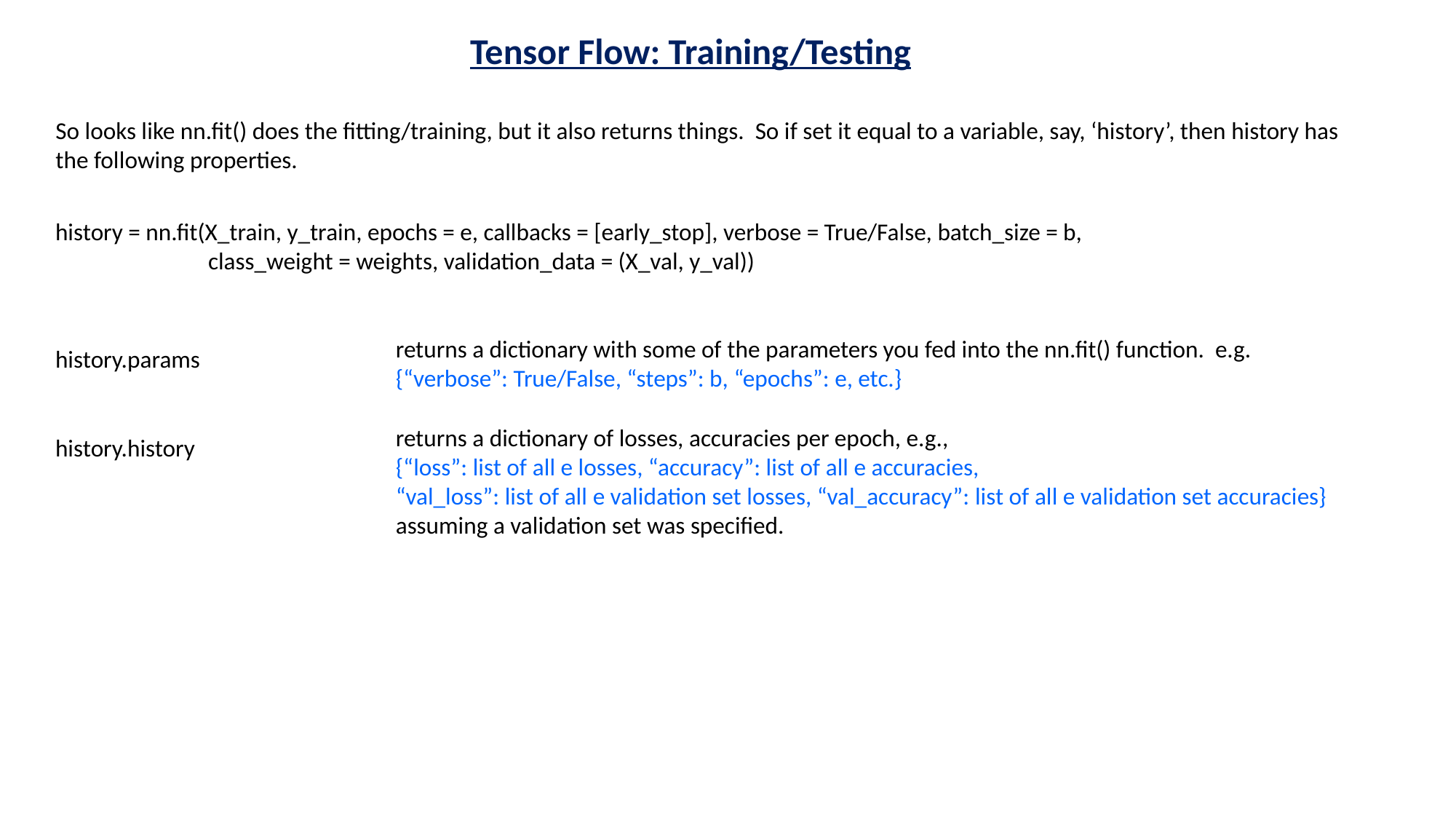

Tensor Flow: Training/Testing
So looks like nn.fit() does the fitting/training, but it also returns things.  So if set it equal to a variable, say, ‘history’, then history has the following properties.
history = nn.fit(X_train, y_train, epochs = e, callbacks = [early_stop], verbose = True/False, batch_size = b,
	        class_weight = weights, validation_data = (X_val, y_val))
returns a dictionary with some of the parameters you fed into the nn.fit() function.  e.g. {“verbose”: True/False, “steps”: b, “epochs”: e, etc.}
history.params
returns a dictionary of losses, accuracies per epoch, e.g.,
{“loss”: list of all e losses, “accuracy”: list of all e accuracies,
“val_loss”: list of all e validation set losses, “val_accuracy”: list of all e validation set accuracies}
assuming a validation set was specified.
history.history